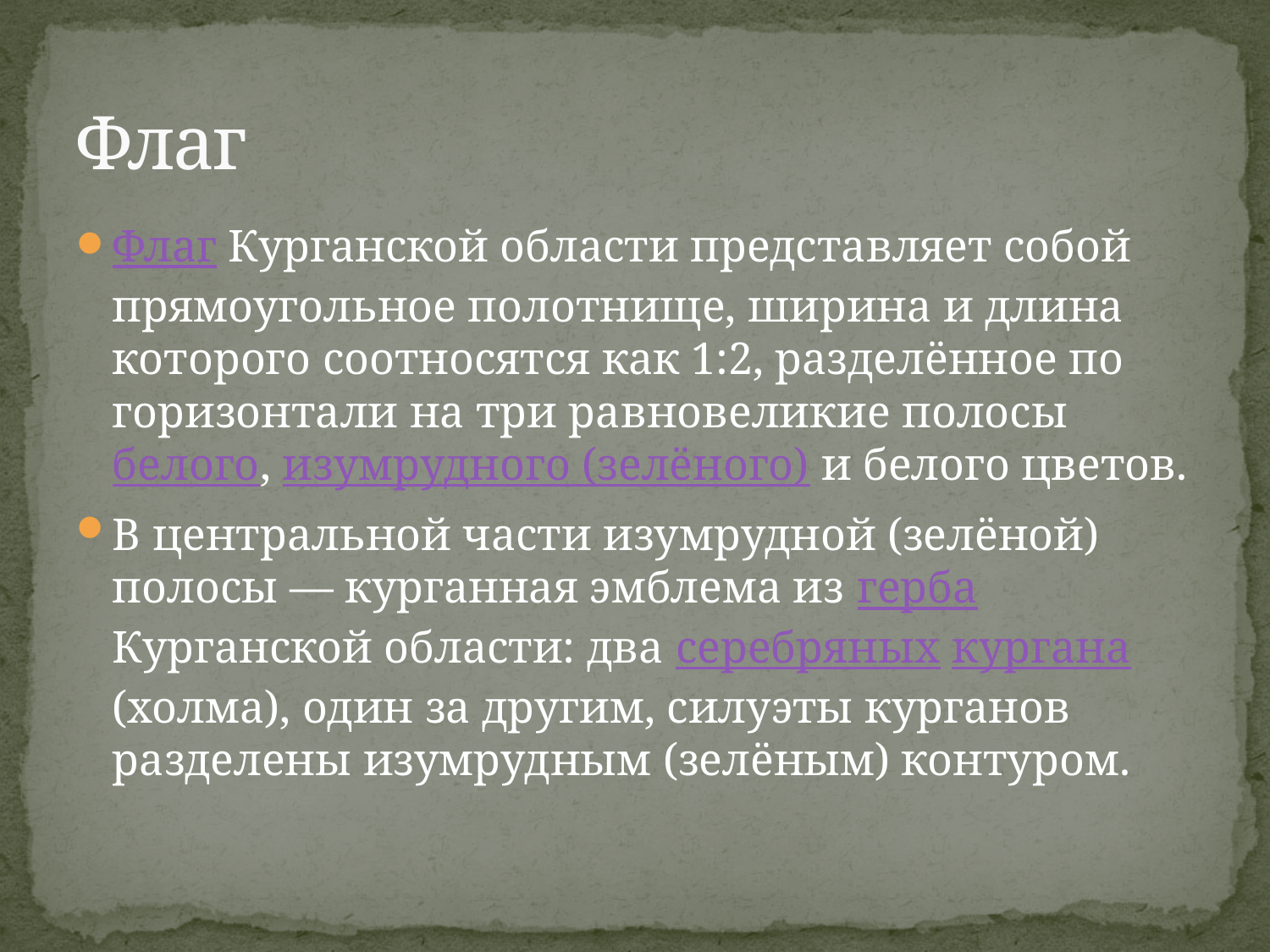

# Флаг
Флаг Курганской области представляет собой прямоугольное полотнище, ширина и длина которого соотносятся как 1:2, разделённое по горизонтали на три равновеликие полосы белого, изумрудного (зелёного) и белого цветов.
В центральной части изумрудной (зелёной) полосы — курганная эмблема из герба Курганской области: два серебряных кургана (холма), один за другим, силуэты курганов разделены изумрудным (зелёным) контуром.